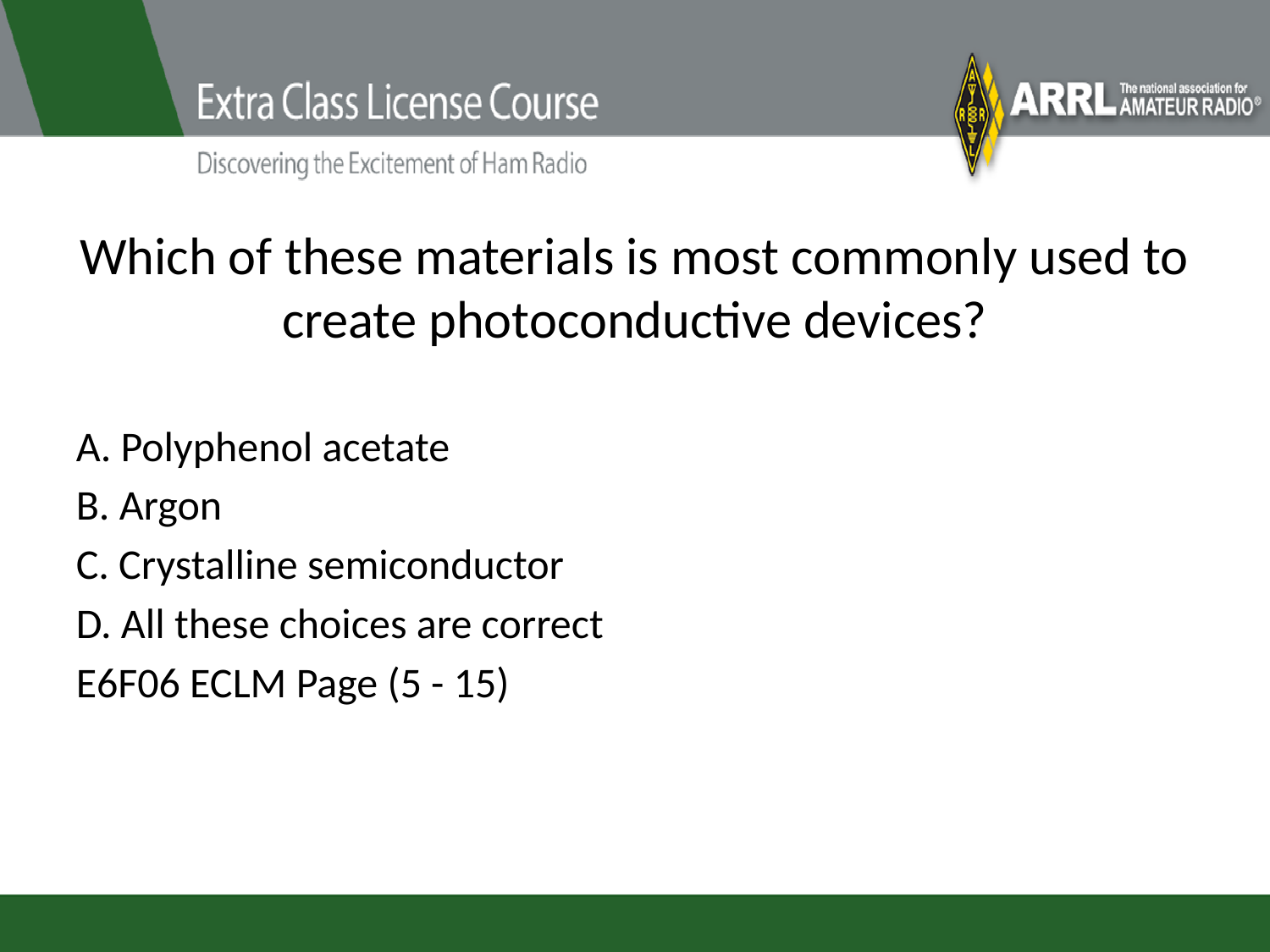

# Which of these materials is most commonly used to create photoconductive devices?
A. Polyphenol acetate
B. Argon
C. Crystalline semiconductor
D. All these choices are correct
E6F06 ECLM Page (5 - 15)